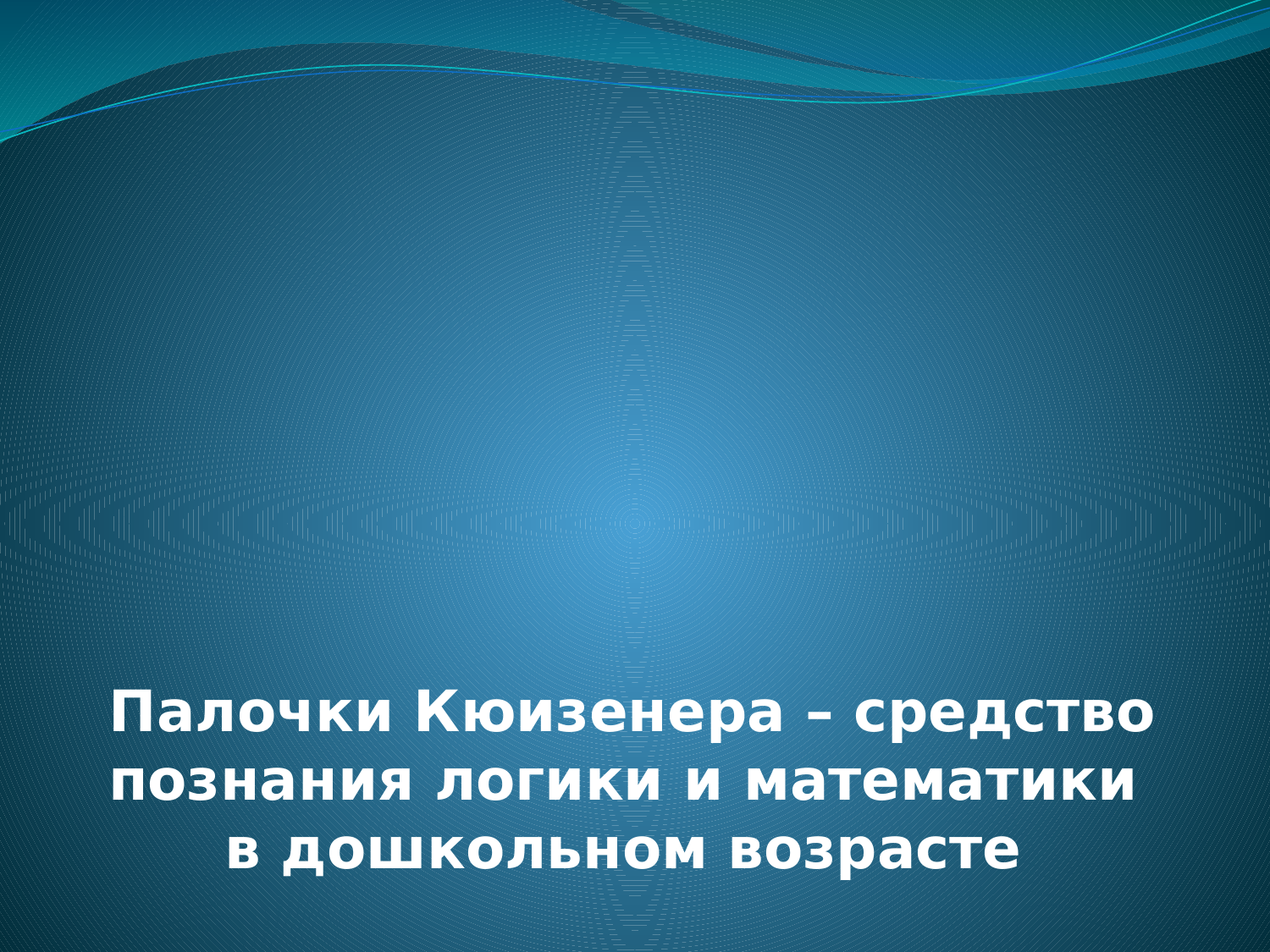

# Палочки Кюизенера – средство познания логики и математики в дошкольном возрасте